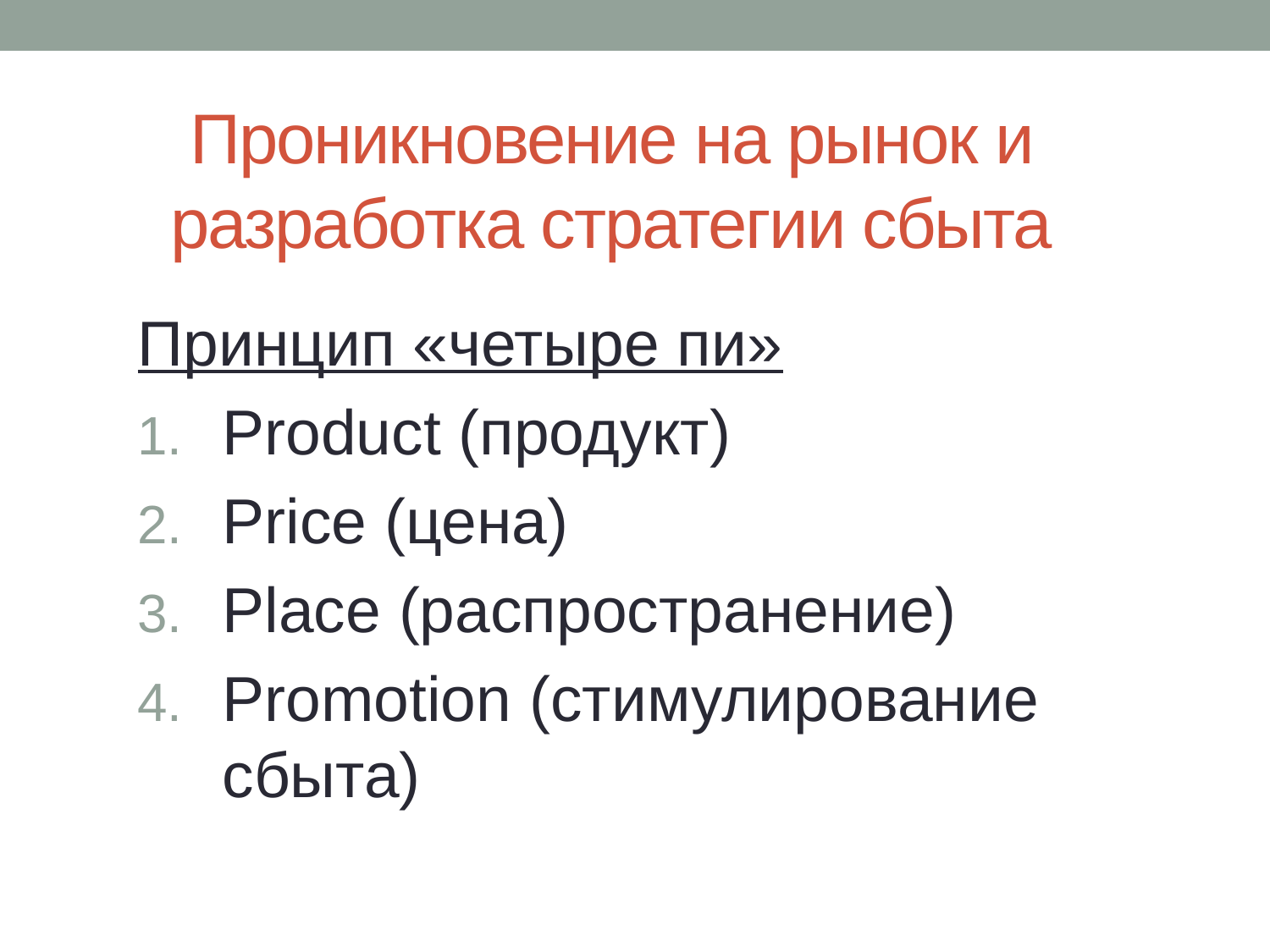

# Проникновение на рынок и разработка стратегии сбыта
Принцип «четыре пи»
Product (продукт)
Price (цена)
Place (распространение)
Promotion (стимулирование сбыта)